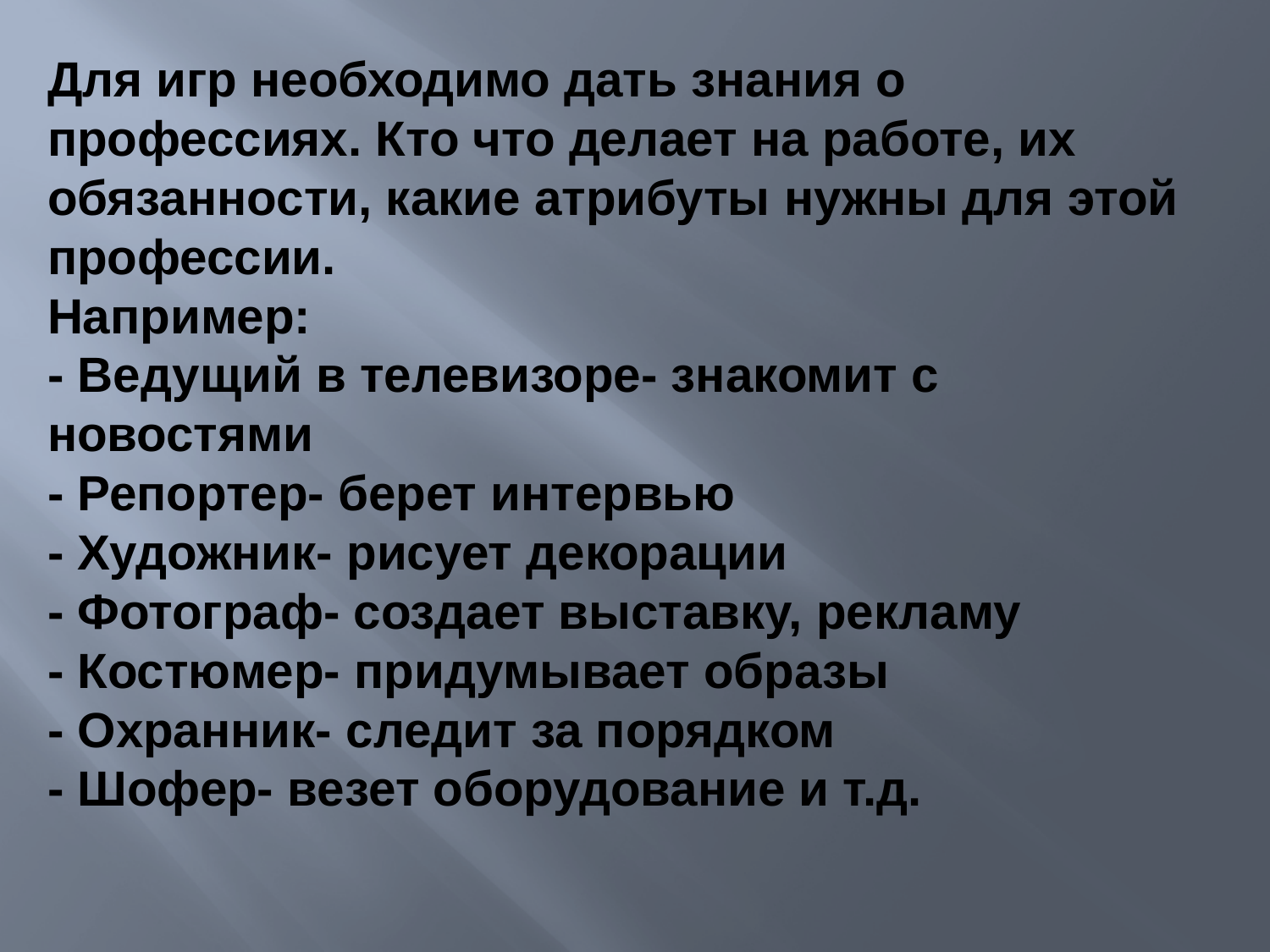

# Для игр необходимо дать знания о профессиях. Кто что делает на работе, их обязанности, какие атрибуты нужны для этой профессии. Например: - Ведущий в телевизоре- знакомит с      новостями - Репортер- берет интервью - Художник- рисует декорации - Фотограф- создает выставку, рекламу - Костюмер- придумывает образы - Охранник- следит за порядком - Шофер- везет оборудование и т.д.